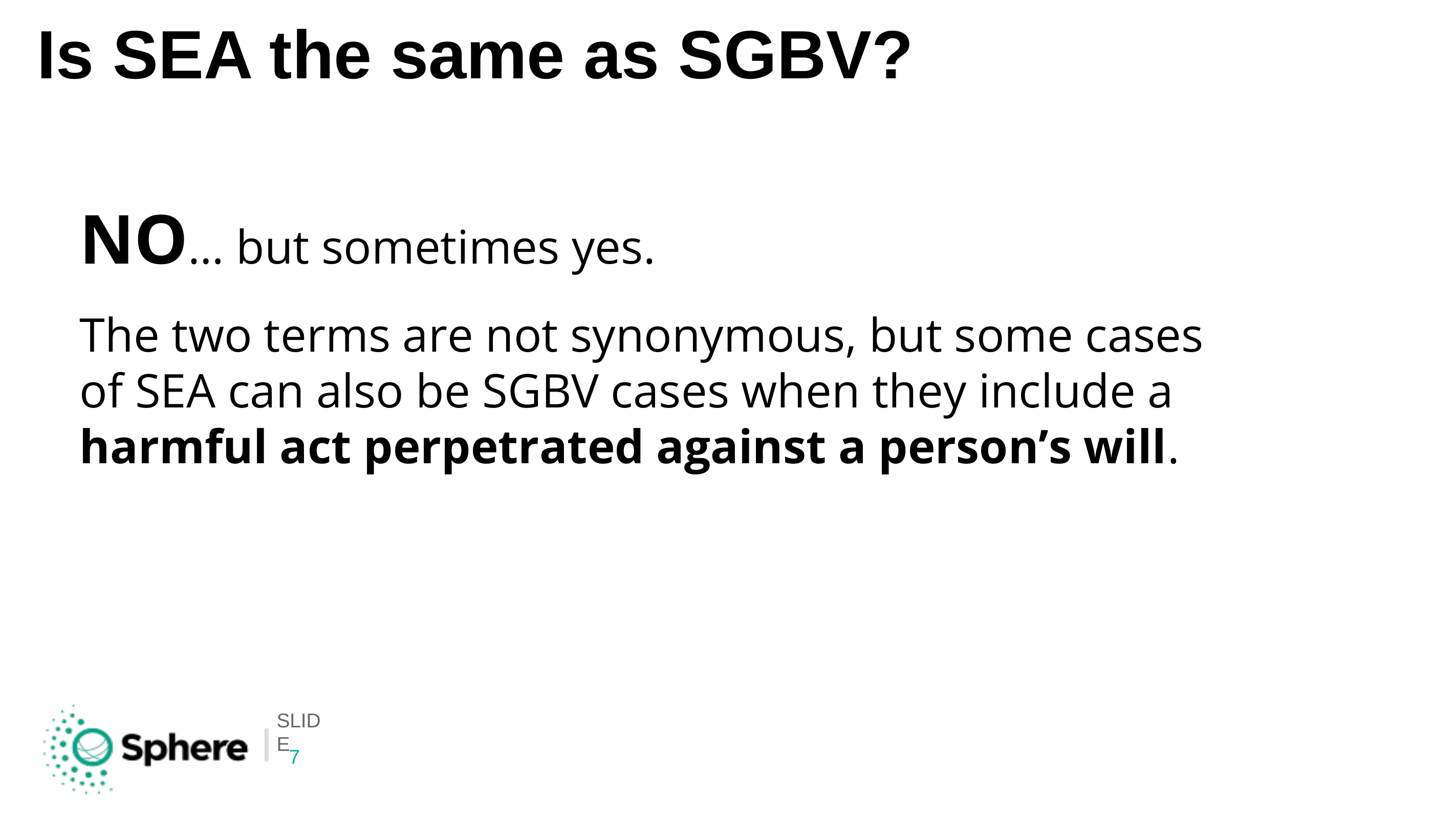

# Is SEA the same as SGBV?
NO… but sometimes yes.
The two terms are not synonymous, but some cases of SEA can also be SGBV cases when they include a harmful act perpetrated against a person’s will.

7